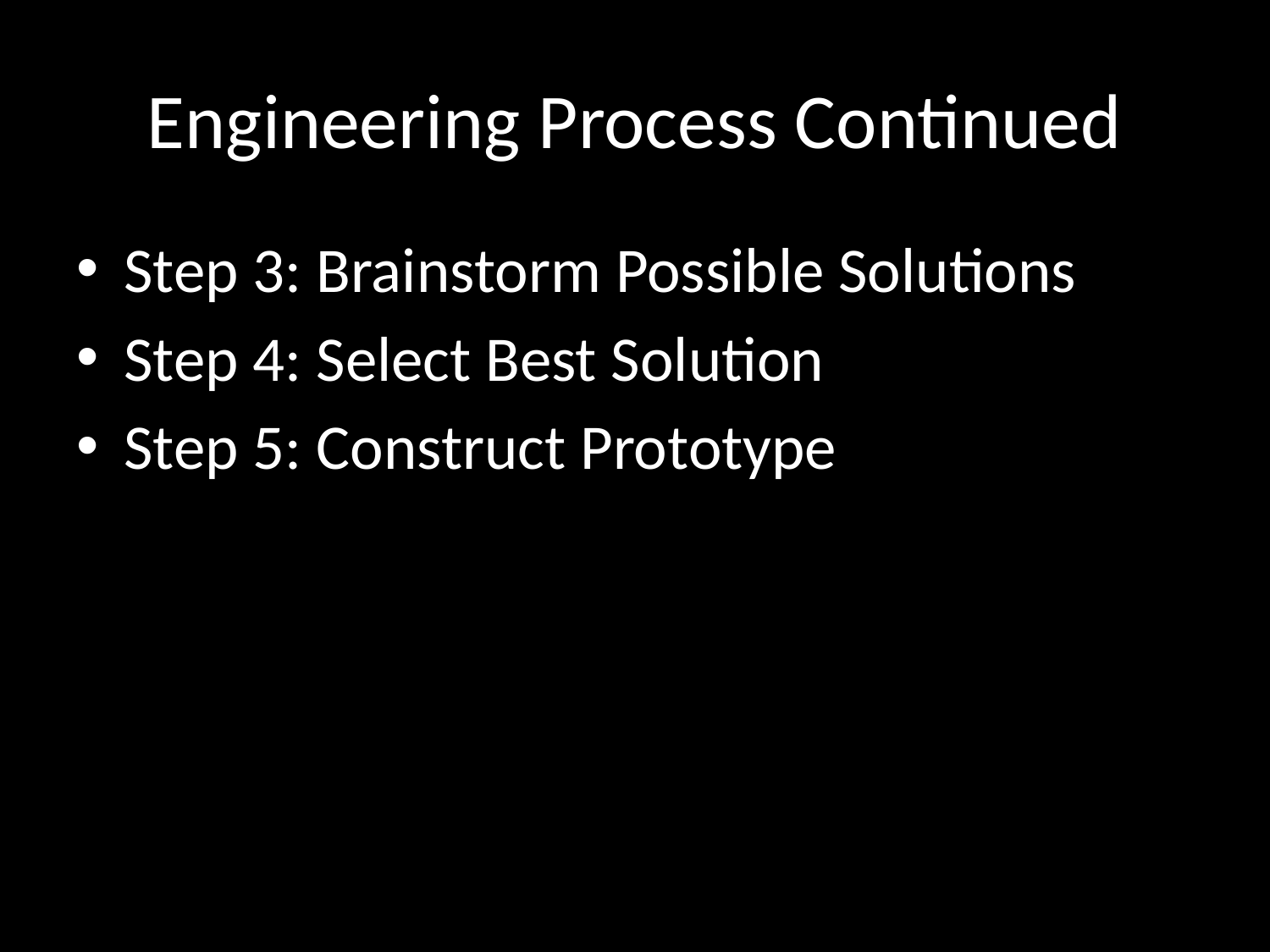

# Engineering Process Continued
Step 3: Brainstorm Possible Solutions
Step 4: Select Best Solution
Step 5: Construct Prototype